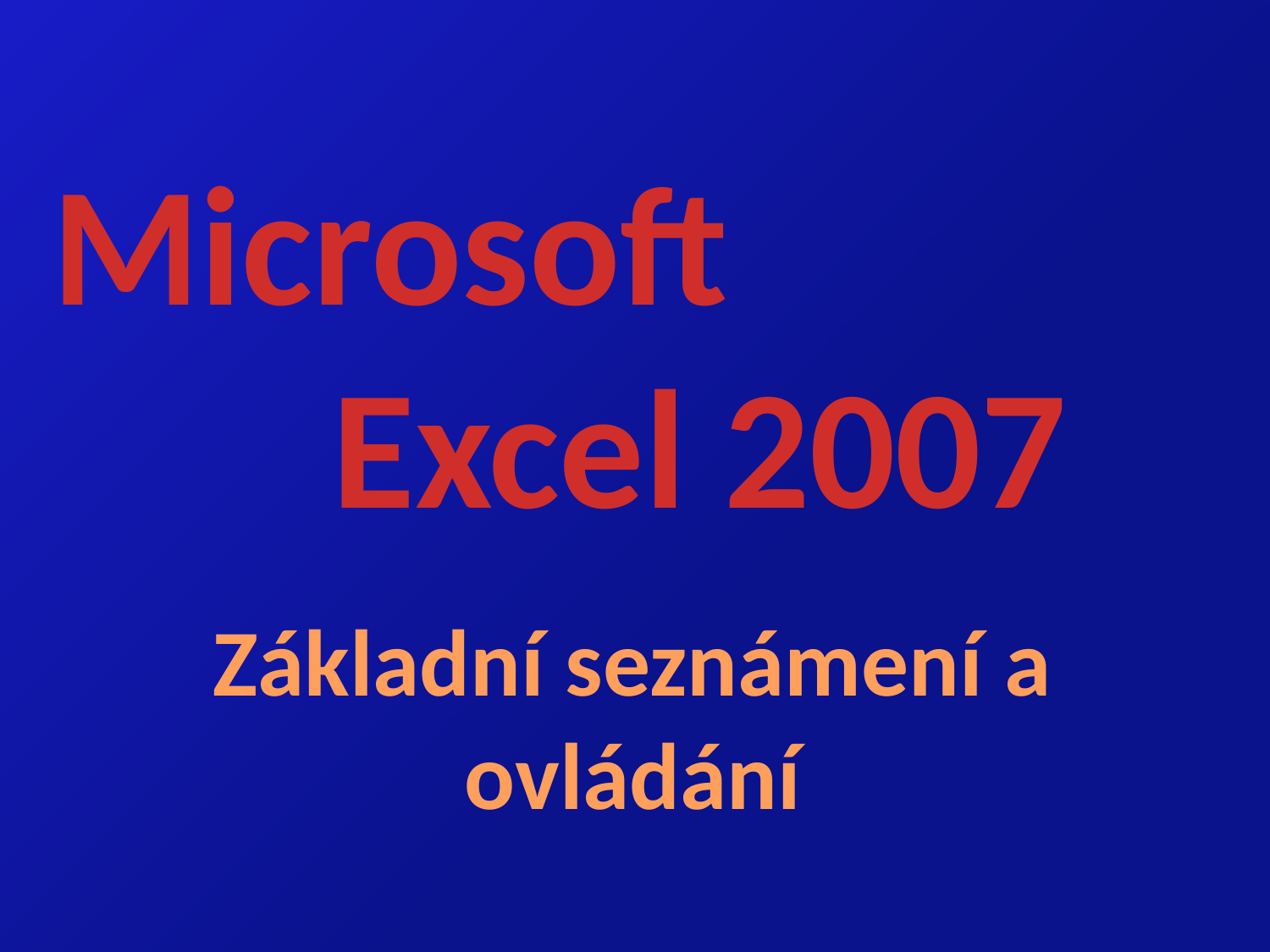

# Microsoft Excel 2007
Základní seznámení a ovládání